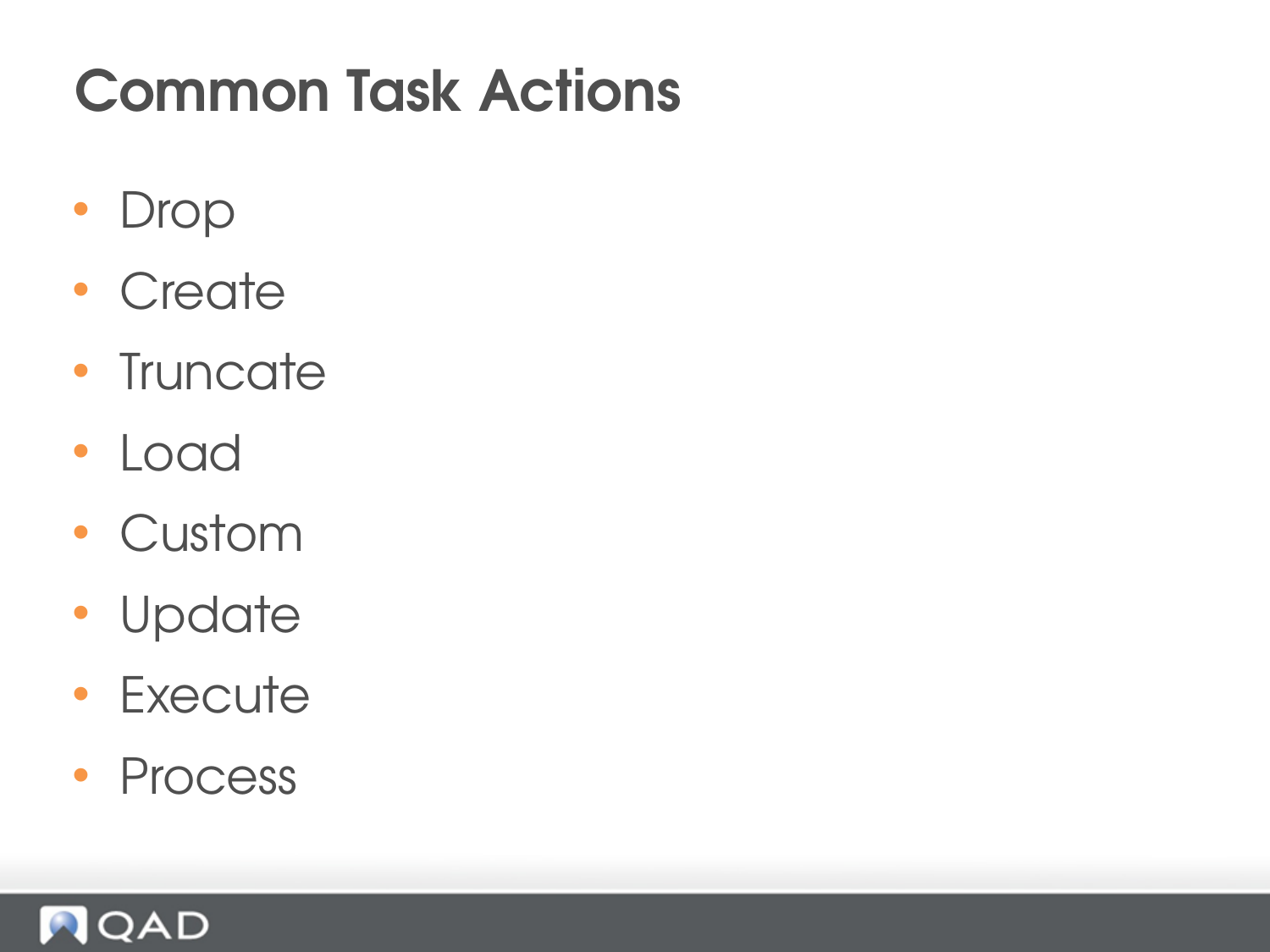

# Common Task Actions
Drop
Create
Truncate
Load
Custom
Update
Execute
Process